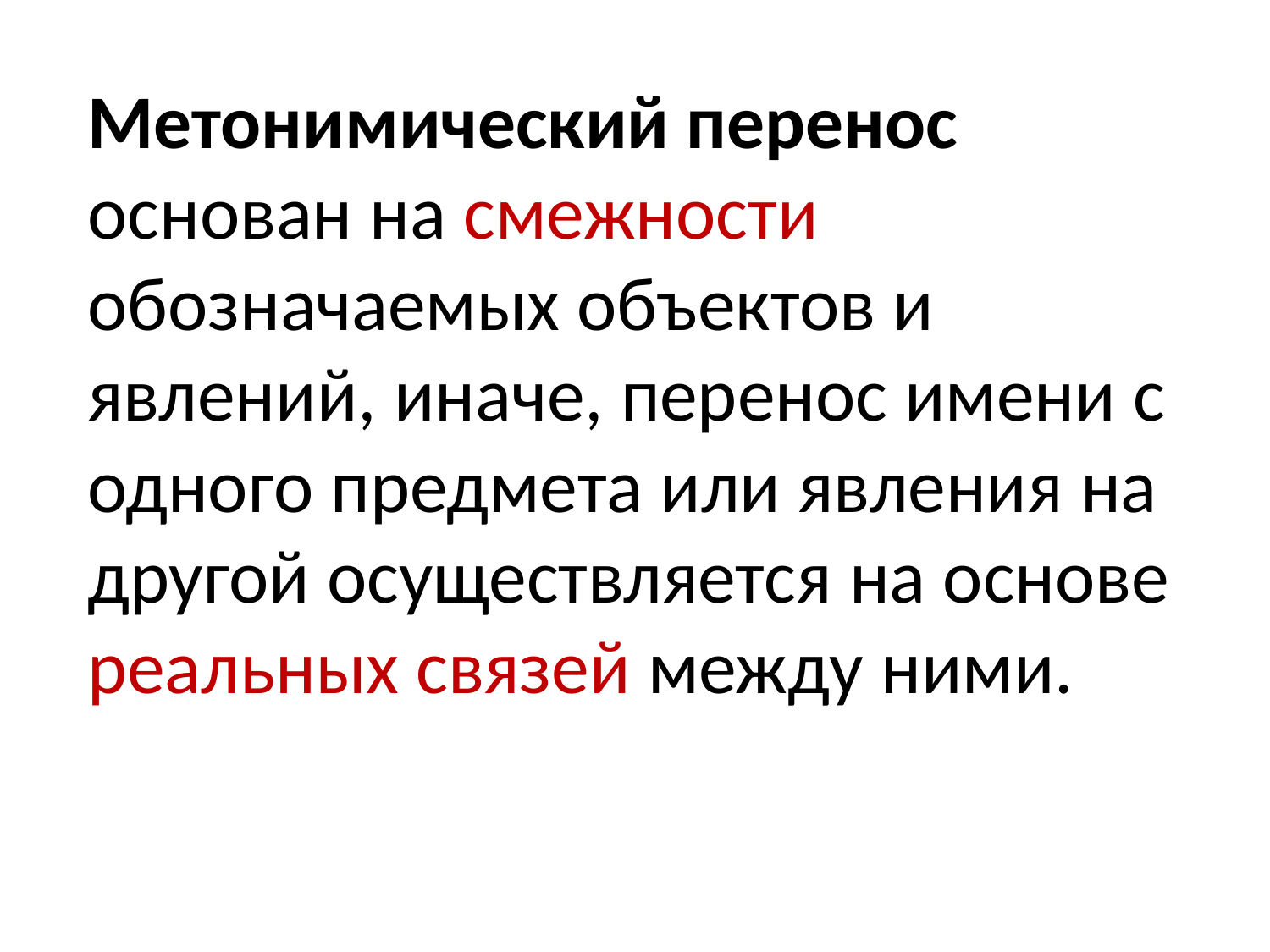

Метонимический перенос основан на смежности обозначаемых объектов и явлений, иначе, перенос имени с одного предмета или явления на другой осуществляется на основе реальных связей между ними.